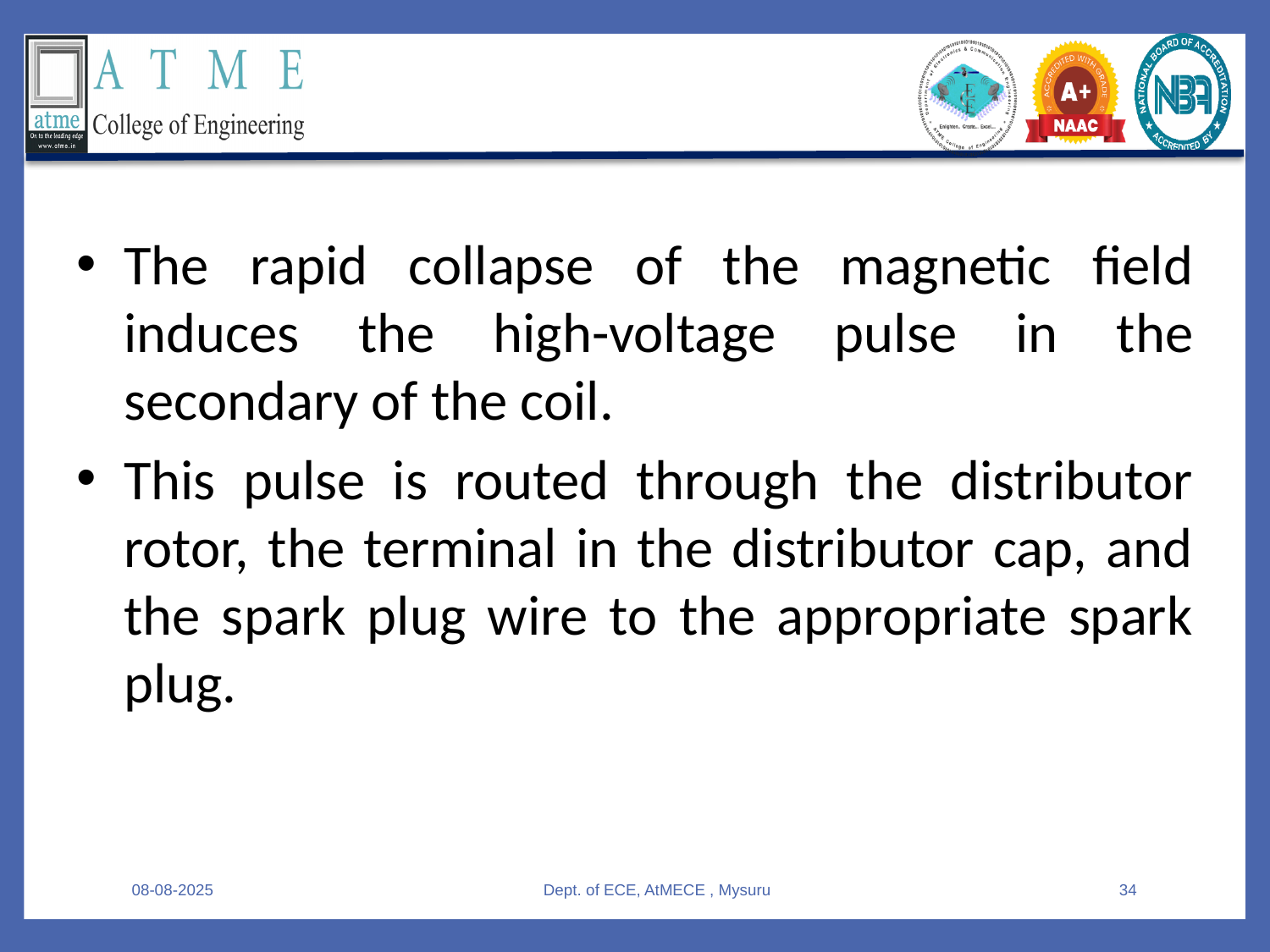

The rapid collapse of the magnetic field induces the high-voltage pulse in the secondary of the coil.
This pulse is routed through the distributor rotor, the terminal in the distributor cap, and the spark plug wire to the appropriate spark plug.
08-08-2025
Dept. of ECE, AtMECE , Mysuru
34